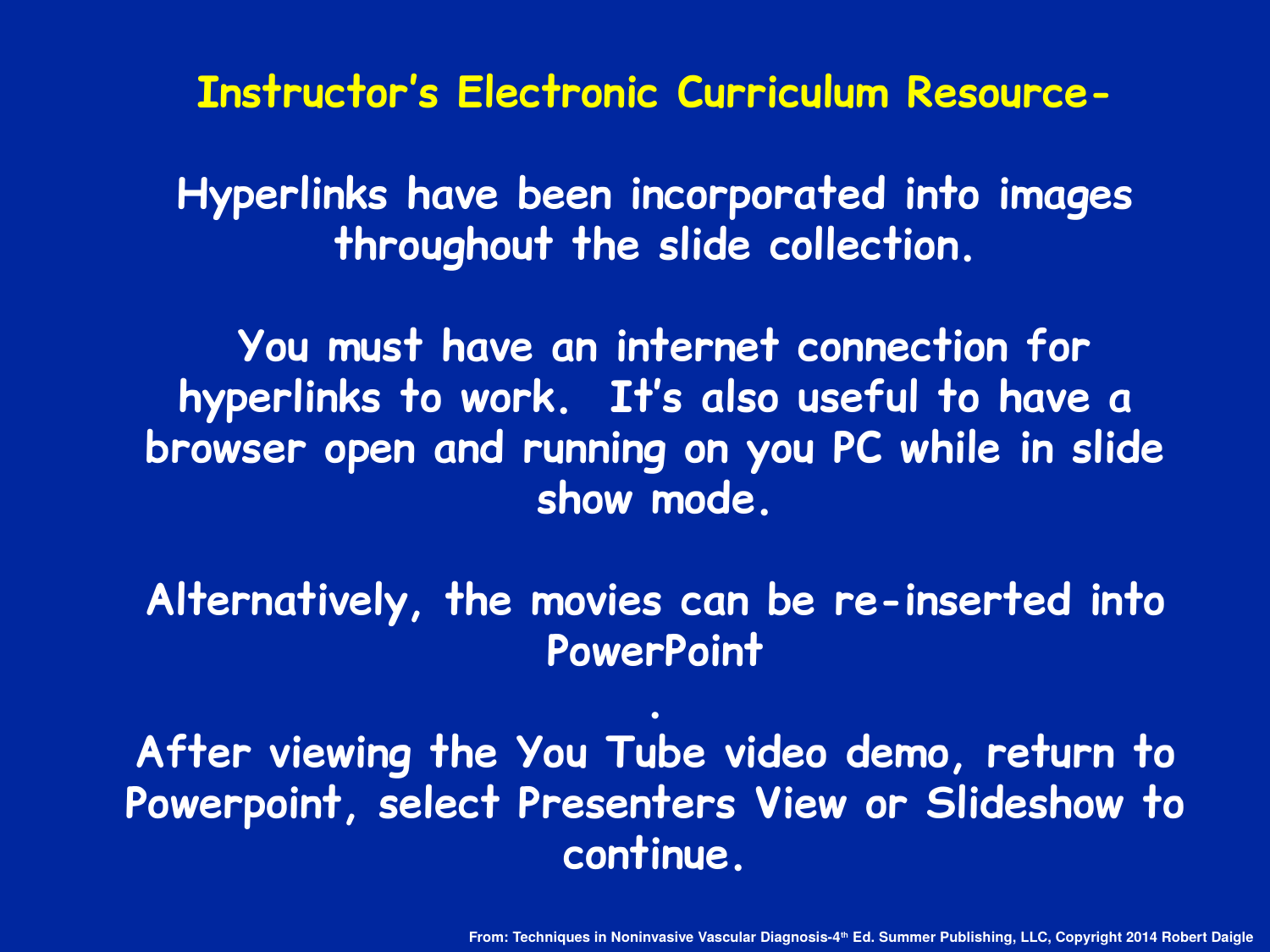

# Instructor’s Electronic Curriculum Resource- Hyperlinks have been incorporated into images throughout the slide collection. You must have an internet connection for hyperlinks to work.  It’s also useful to have a browser open and running on you PC while in slide show mode. Alternatively, the movies can be re-inserted into PowerPoint . After viewing the You Tube video demo, return to Powerpoint, select Presenters View or Slideshow to continue.